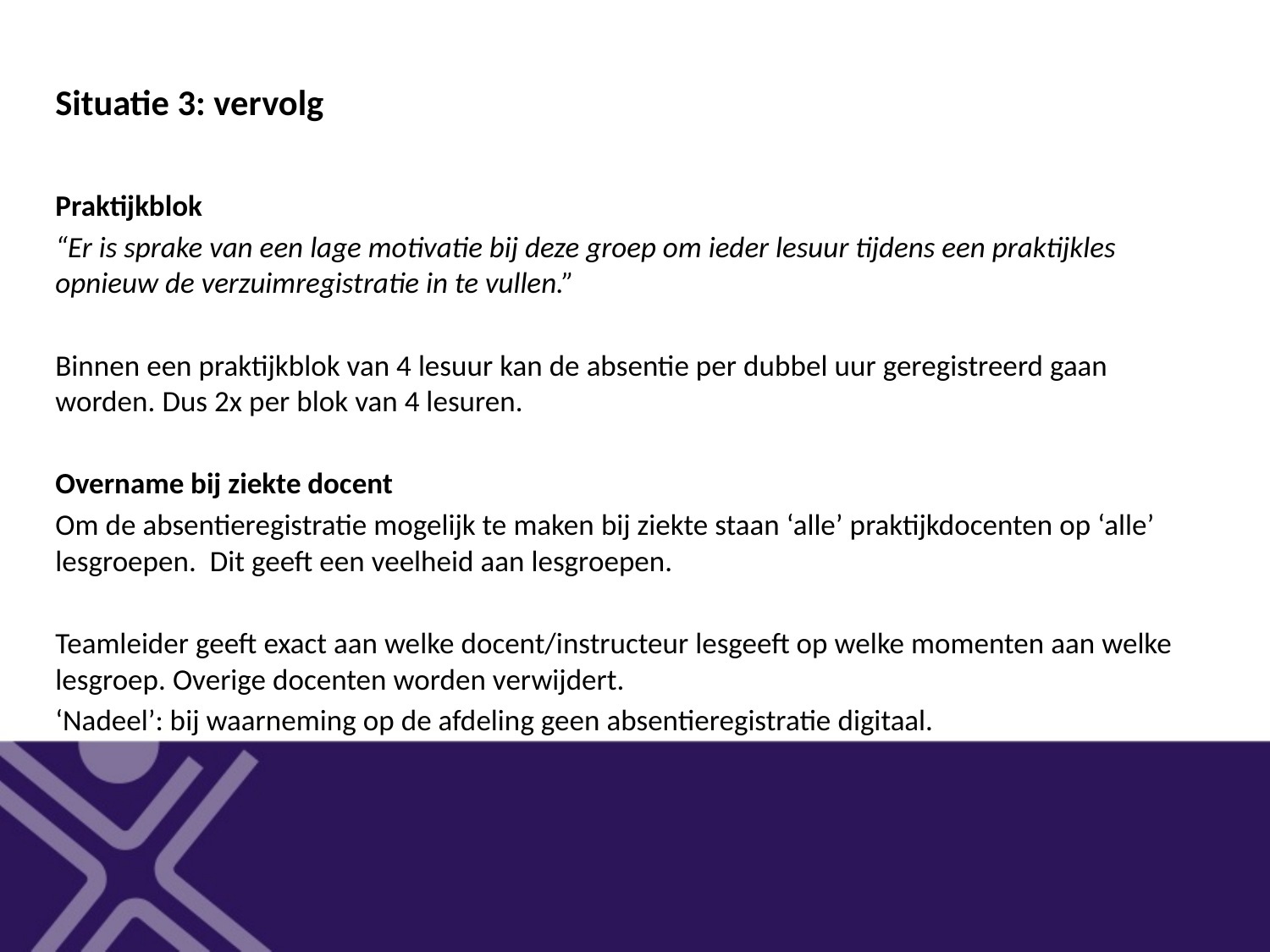

Situatie 3: vervolg

Praktijkblok
“Er is sprake van een lage motivatie bij deze groep om ieder lesuur tijdens een praktijkles opnieuw de verzuimregistratie in te vullen.”

Binnen een praktijkblok van 4 lesuur kan de absentie per dubbel uur geregistreerd gaan worden. Dus 2x per blok van 4 lesuren.

Overname bij ziekte docent
Om de absentieregistratie mogelijk te maken bij ziekte staan ‘alle’ praktijkdocenten op ‘alle’ lesgroepen.  Dit geeft een veelheid aan lesgroepen.

Teamleider geeft exact aan welke docent/instructeur lesgeeft op welke momenten aan welke lesgroep. Overige docenten worden verwijdert.
‘Nadeel’: bij waarneming op de afdeling geen absentieregistratie digitaal.